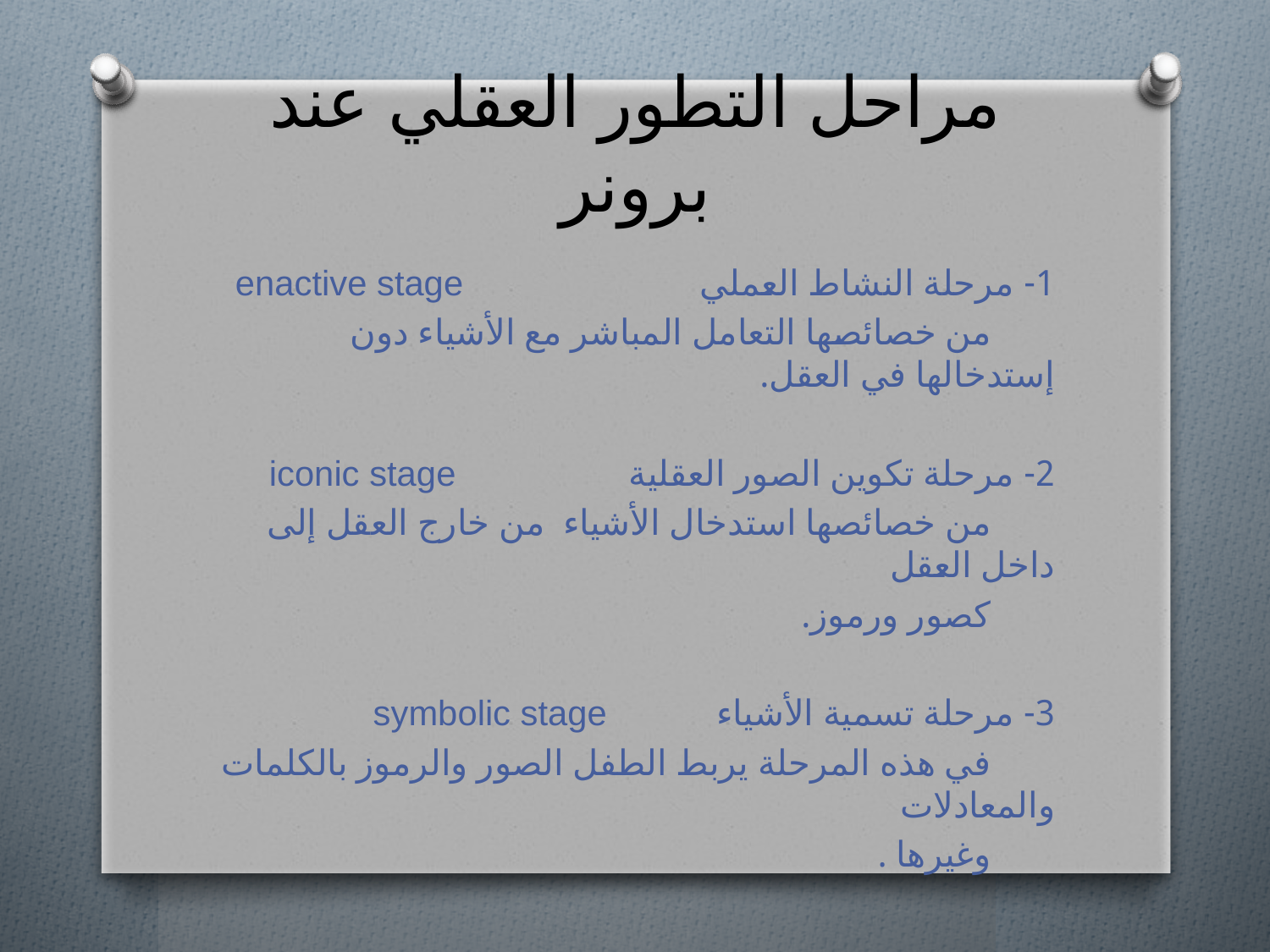

# مراحل التطور العقلي عند برونر
1- مرحلة النشاط العملي                          enactive stage
       من خصائصها التعامل المباشر مع الأشياء دون إستدخالها في العقل.

2- مرحلة تكوين الصور العقلية                   iconic stage
       من خصائصها استدخال الأشياء  من خارج العقل إلى داخل العقل
       كصور ورموز.

3- مرحلة تسمية الأشياء            symbolic stage
       في هذه المرحلة يربط الطفل الصور والرموز بالكلمات والمعادلات
       وغيرها .